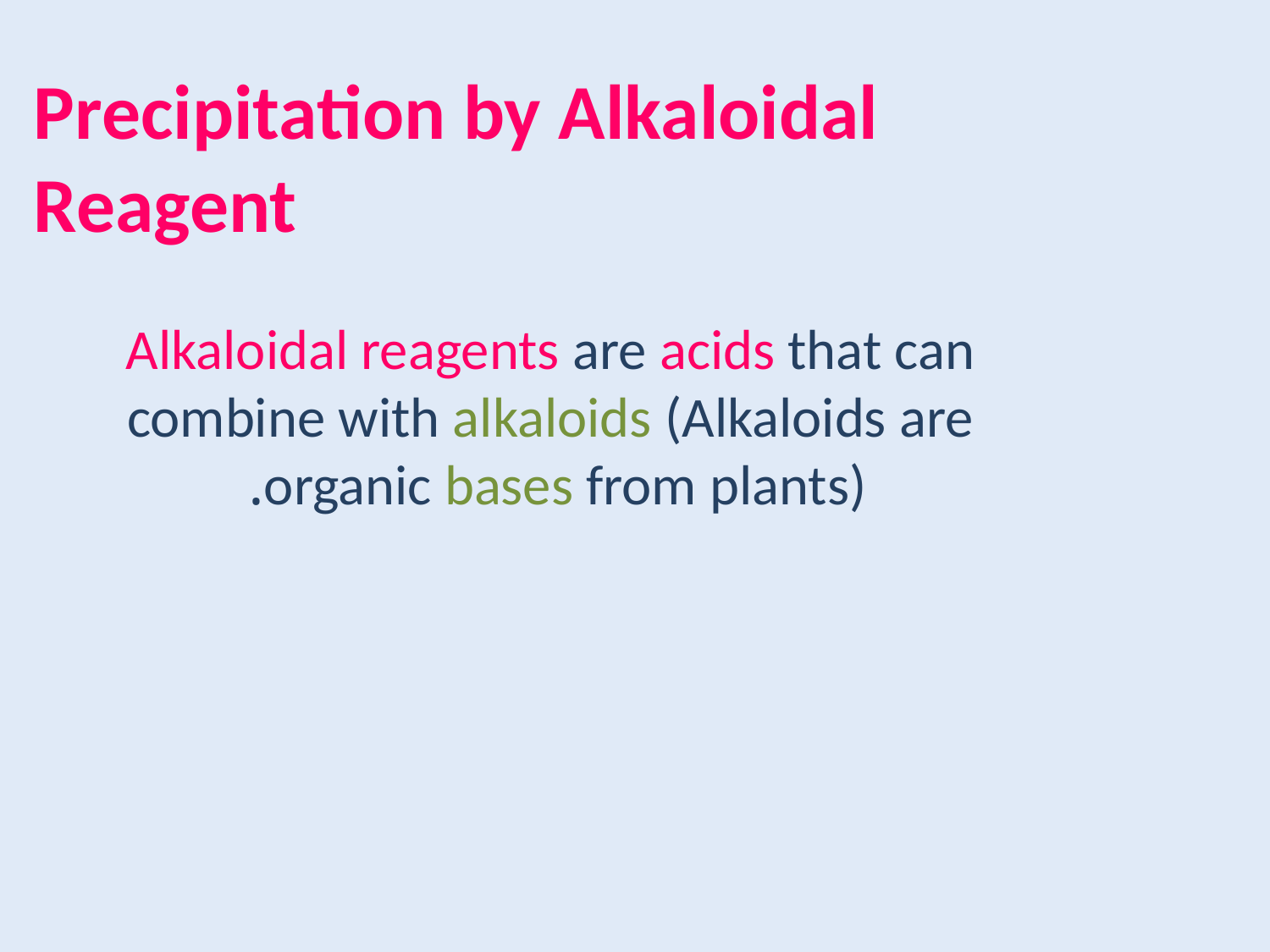

# Precipitation by Alkaloidal Reagent
Alkaloidal reagents are acids that can combine with alkaloids (Alkaloids are organic bases from plants).